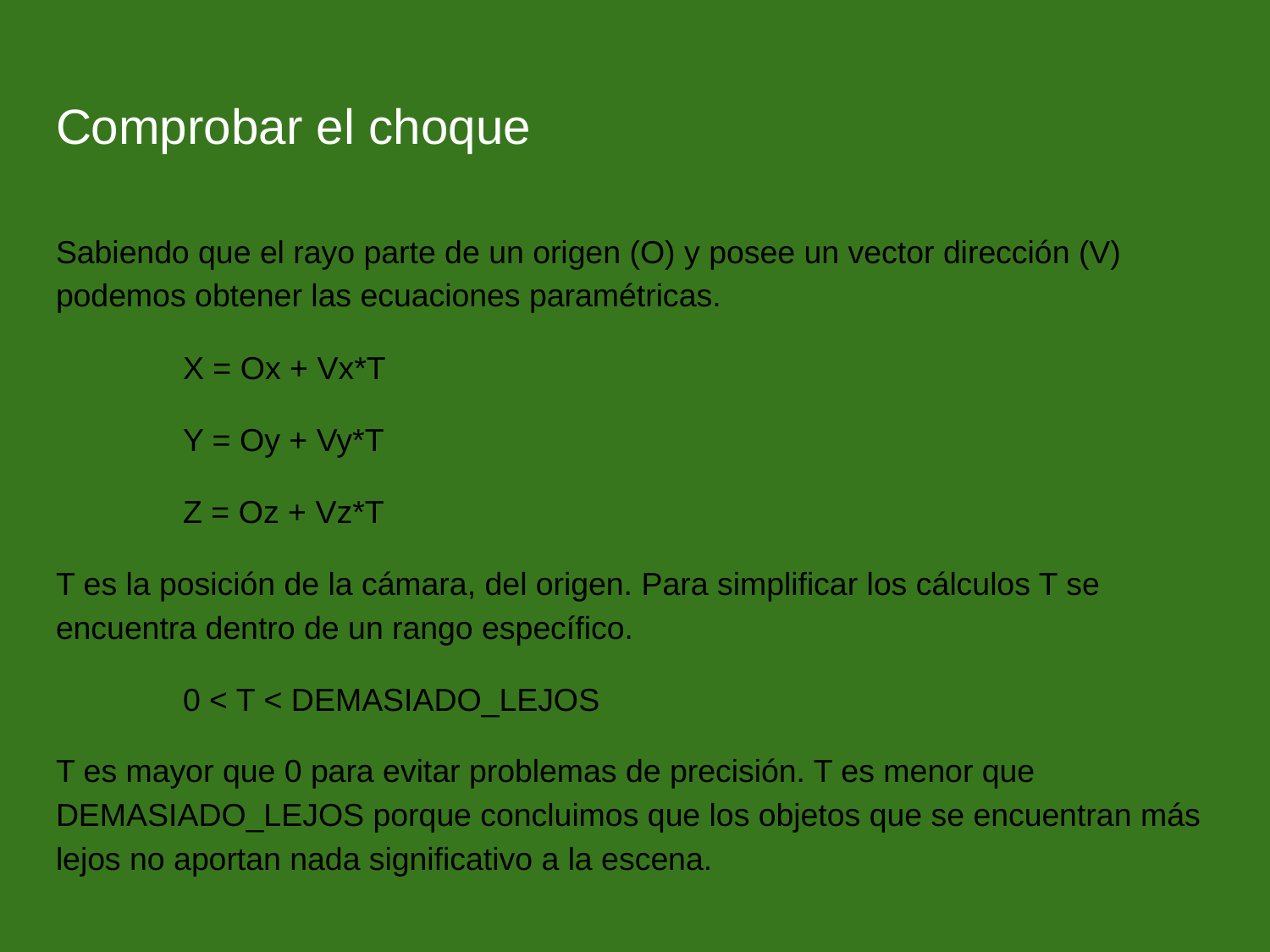

# Comprobar el choque
Sabiendo que el rayo parte de un origen (O) y posee un vector dirección (V) podemos obtener las ecuaciones paramétricas.
	X = Ox + Vx*T
	Y = Oy + Vy*T
	Z = Oz + Vz*T
T es la posición de la cámara, del origen. Para simplificar los cálculos T se encuentra dentro de un rango específico.
	0 < T < DEMASIADO_LEJOS
T es mayor que 0 para evitar problemas de precisión. T es menor que DEMASIADO_LEJOS porque concluimos que los objetos que se encuentran más lejos no aportan nada significativo a la escena.